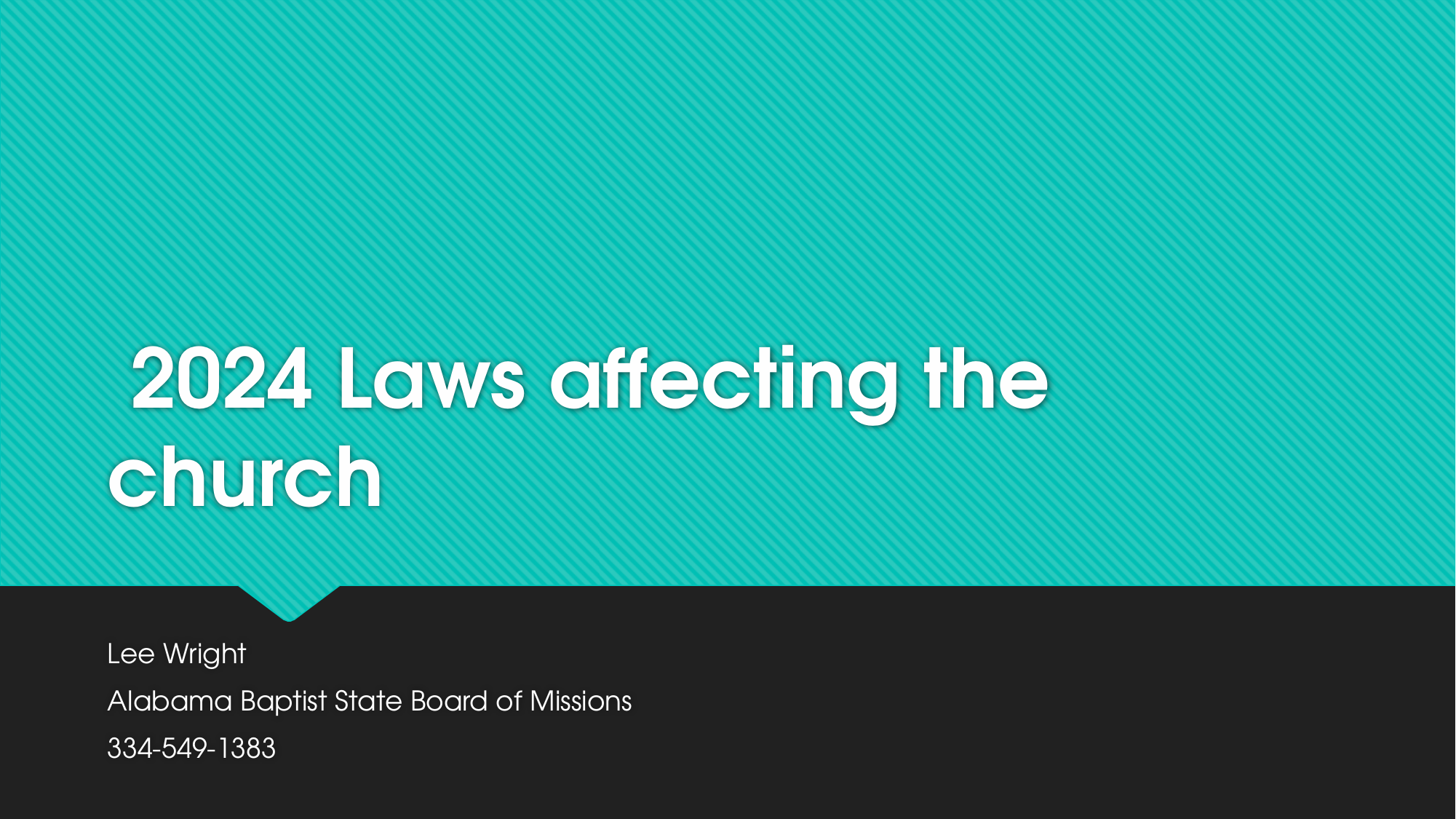

# 2024 Laws affecting the church
Lee Wright
Alabama Baptist State Board of Missions
334-549-1383